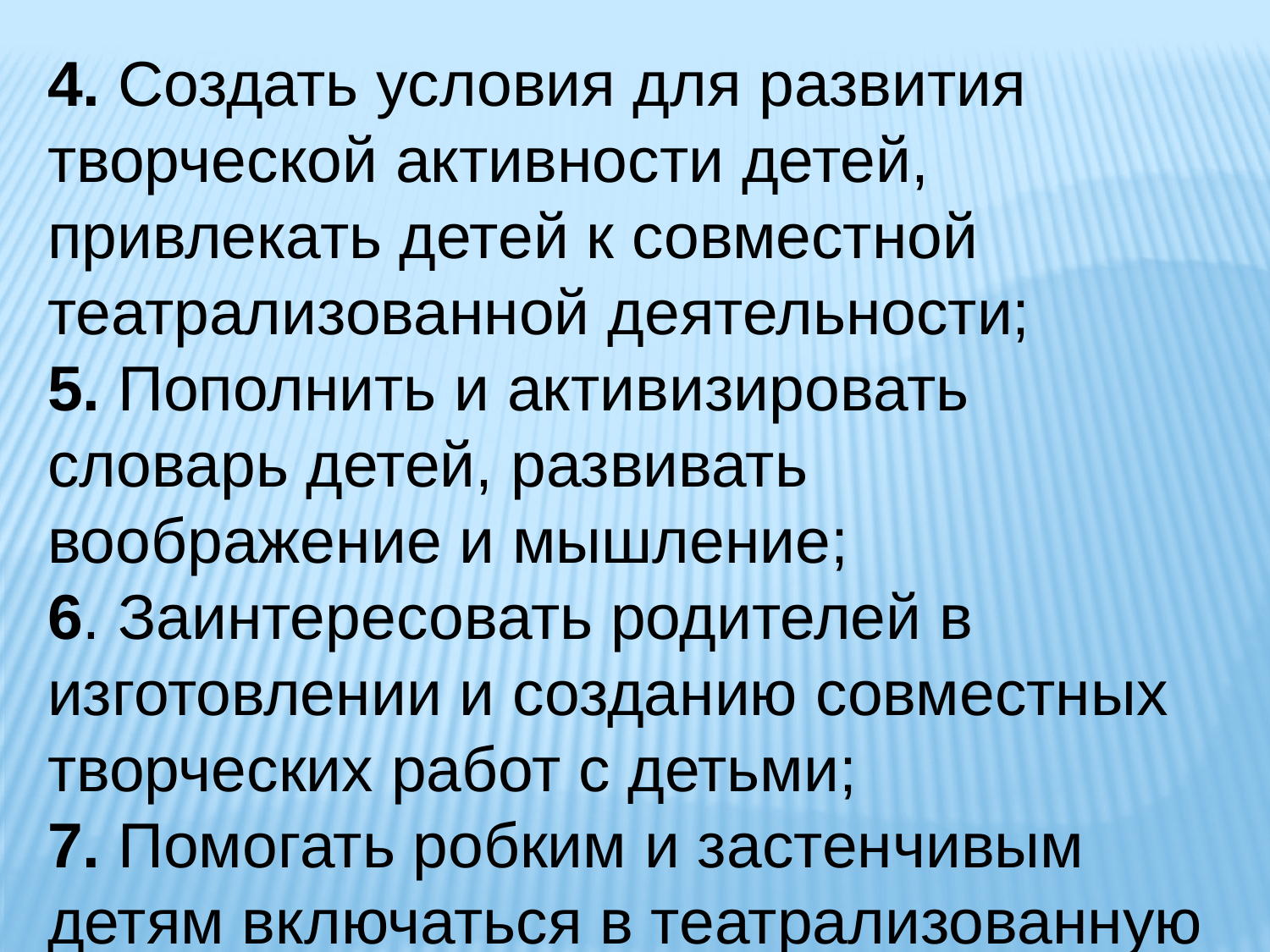

4. Создать условия для развития творческой активности детей, привлекать детей к совместной театрализованной деятельности;
5. Пополнить и активизировать словарь детей, развивать воображение и мышление;
6. Заинтересовать родителей в изготовлении и созданию совместных творческих работ с детьми;
7. Помогать робким и застенчивым детям включаться в театрализованную игру.